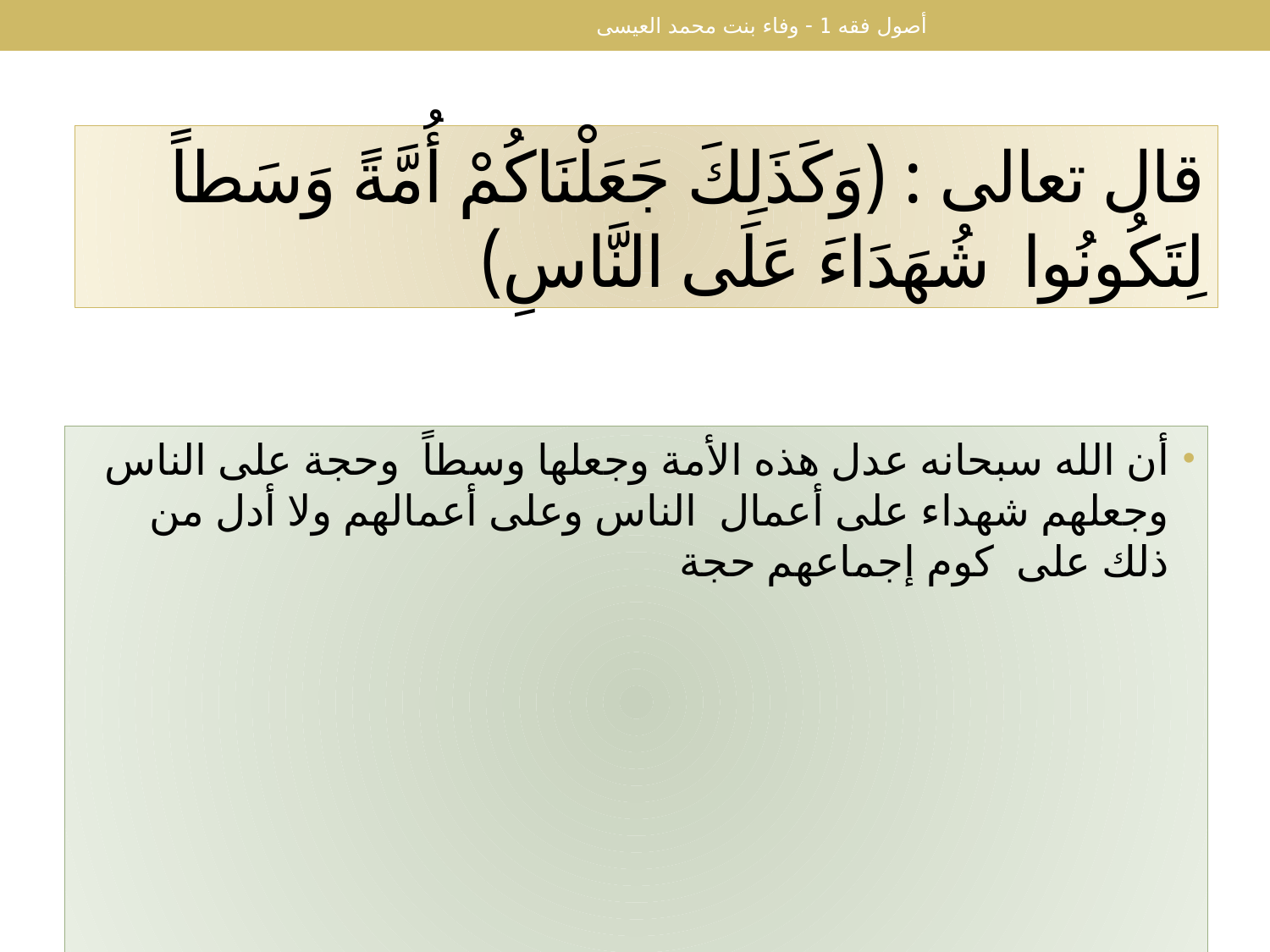

أصول فقه 1 - وفاء بنت محمد العيسى
# قال تعالى : (وَكَذَلِكَ جَعَلْنَاكُمْ أُمَّةً وَسَطاً لِتَكُونُوا  شُهَدَاءَ عَلَى النَّاسِ)
أن الله سبحانه عدل هذه الأمة وجعلها وسطاً  وحجة على الناس وجعلهم شهداء على أعمال  الناس وعلى أعمالهم ولا أدل من ذلك على  كوم إجماعهم حجة